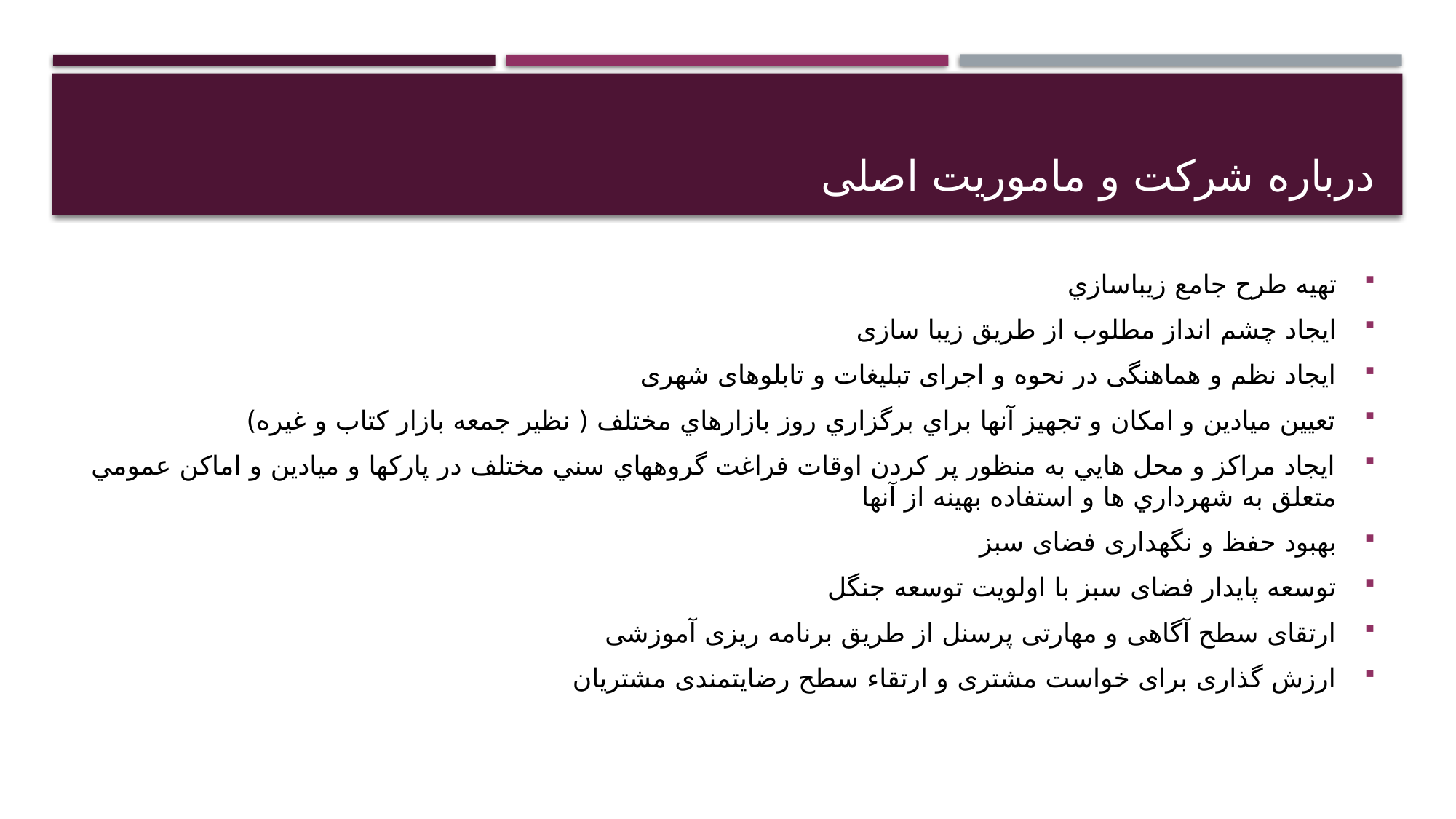

# درباره شرکت و ماموریت اصلی
تهيه طرح جامع زيباسازي
ايجاد چشم انداز مطلوب از طريق زيبا سازی
ايجاد نظم و هماهنگی در نحوه و اجرای تبليغات و تابلوهای شهری
تعيين ميادين و امکان و تجهيز آنها براي برگزاري روز بازارهاي مختلف ( نظیر جمعه بازار کتاب و غیره)
ايجاد مراکز و محل هايي به منظور پر کردن اوقات فراغت گروههاي سني مختلف در پارکها و ميادين و اماکن عمومي متعلق به شهرداري ها و استفاده بهينه از آنها
بهبود حفظ و نگهداری فضای سبز
توسعه پایدار فضای سبز با اولویت توسعه جنگل
ارتقای سطح آگاهی و مهارتی پرسنل از طریق برنامه ریزی آموزشی
ارزش گذاری برای خواست مشتری و ارتقاء سطح رضایتمندی مشتریان